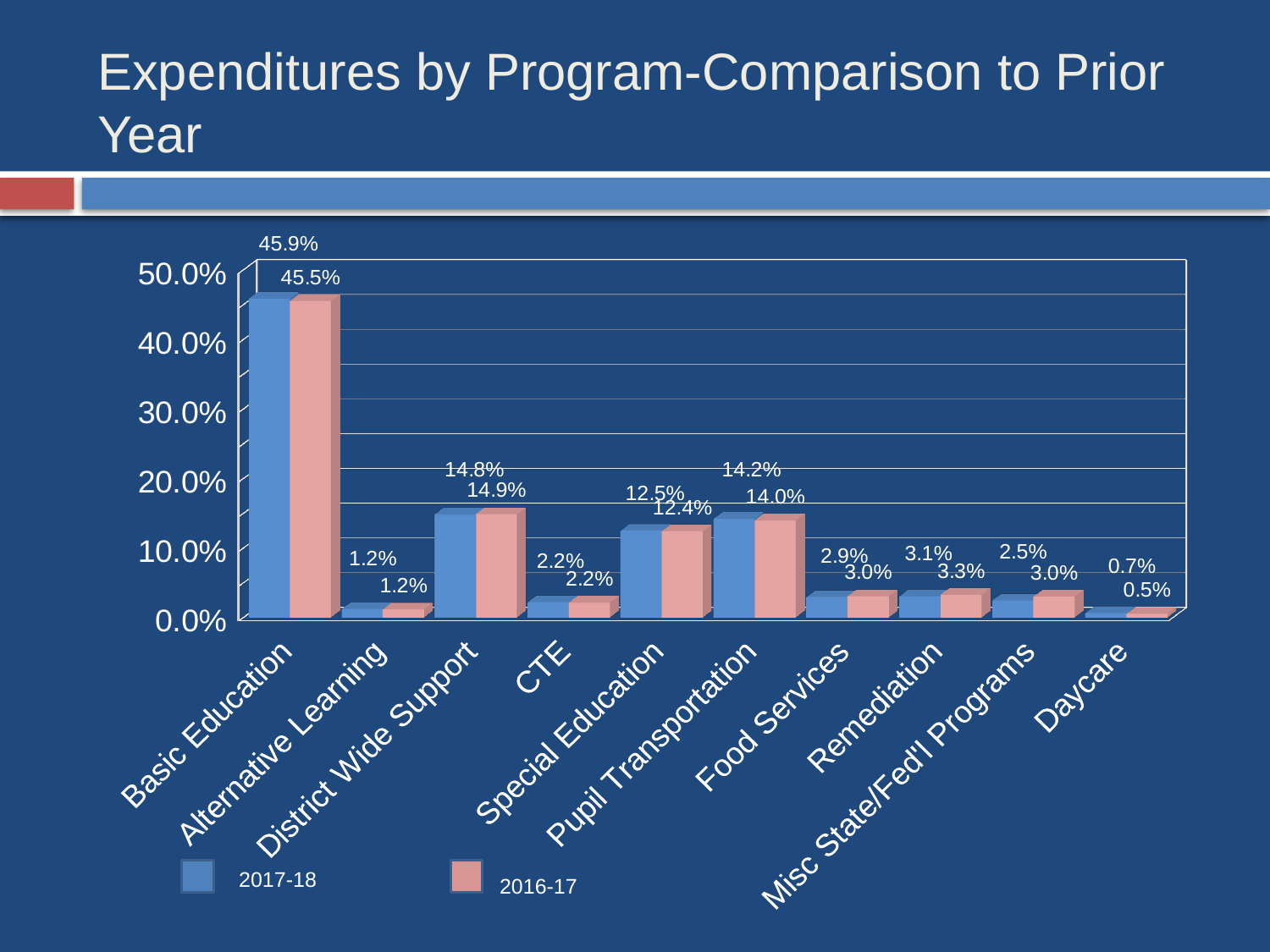

# Expenditures by Program-Comparison to Prior Year

[unsupported chart]

2017-18

2016-17